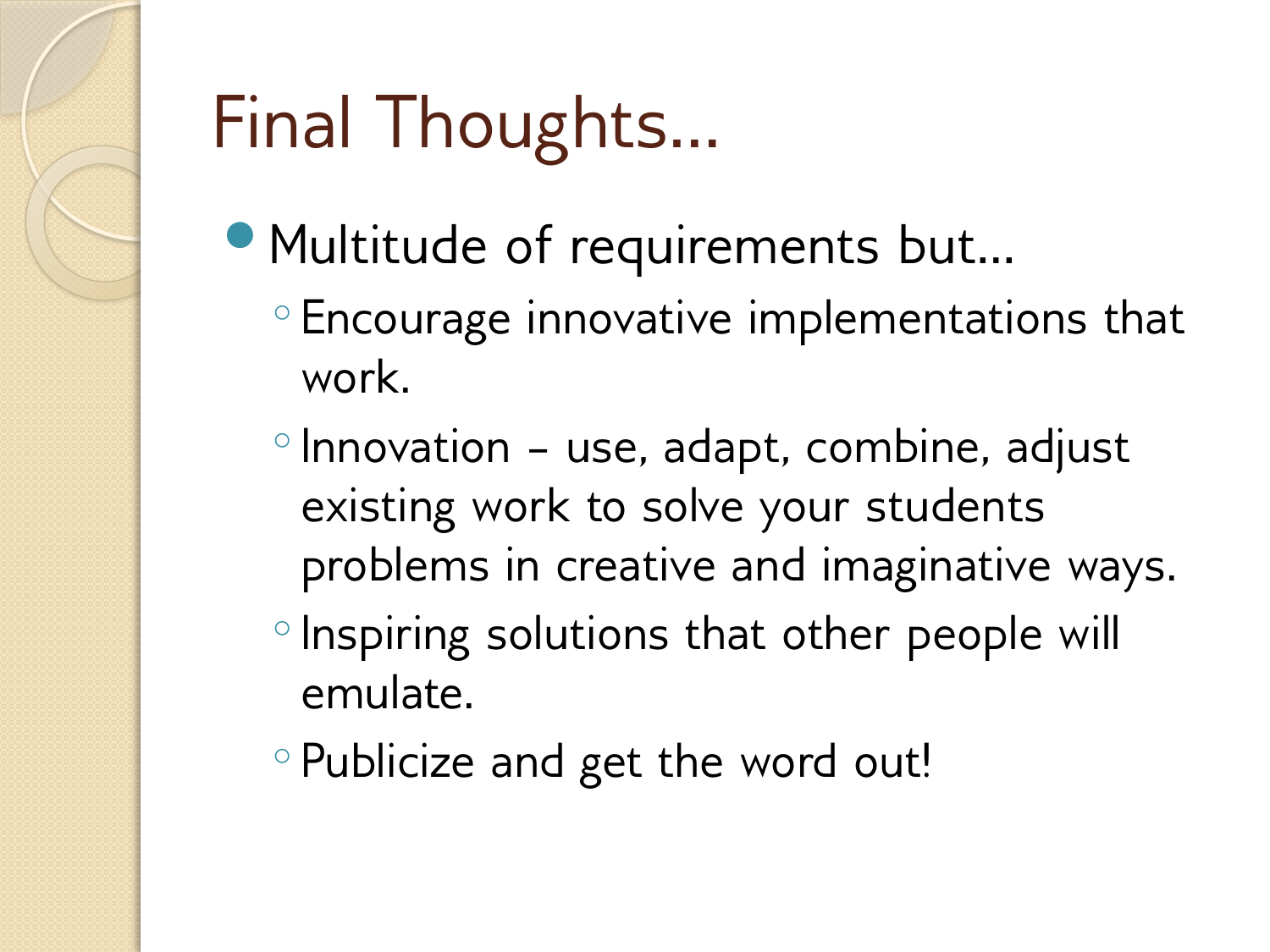

# Final Thoughts…
Multitude of requirements but…
Encourage innovative implementations that work.
Innovation – use, adapt, combine, adjust existing work to solve your students problems in creative and imaginative ways.
Inspiring solutions that other people will emulate.
Publicize and get the word out!